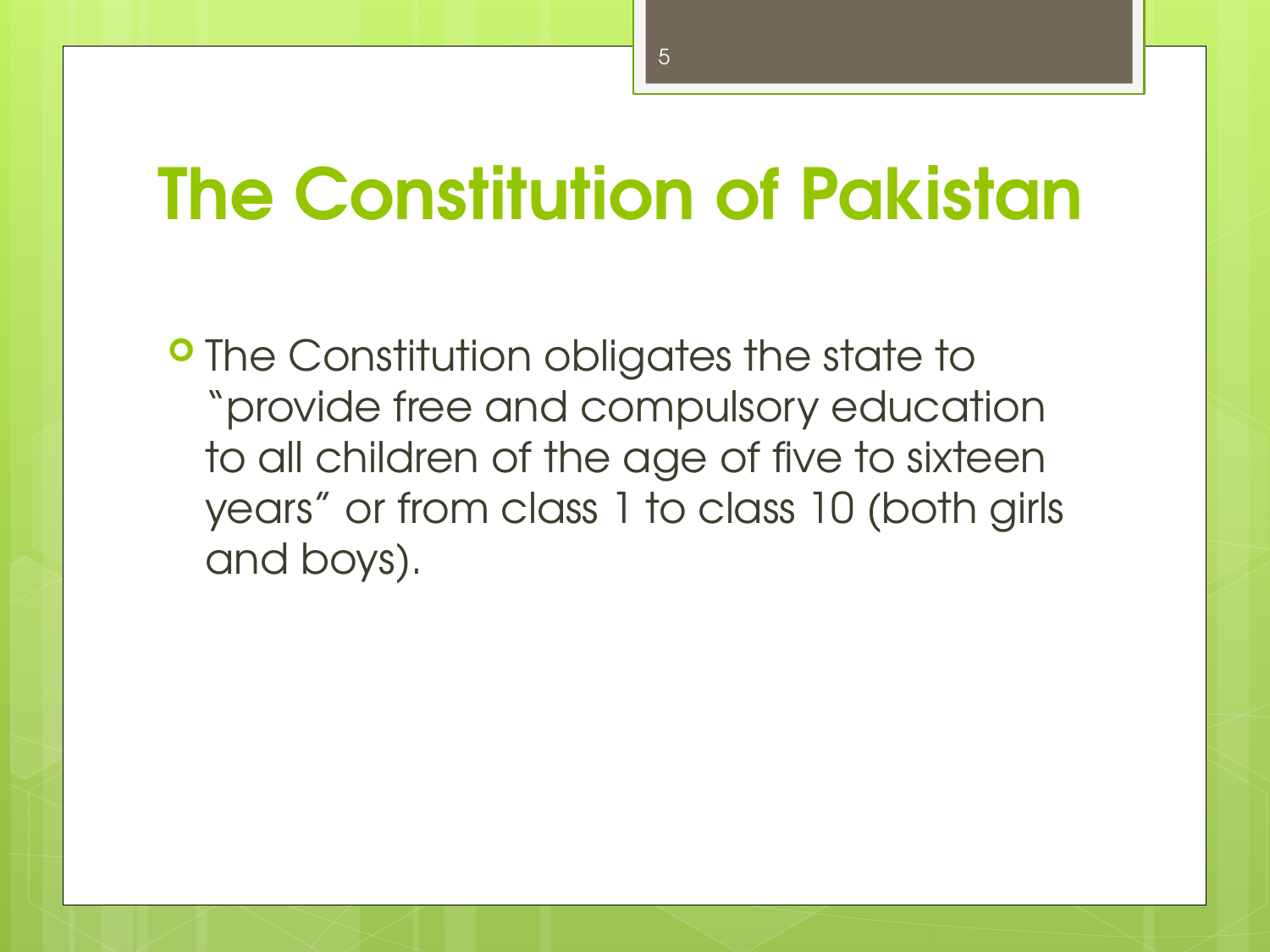

5
# The Constitution of Pakistan
The Constitution obligates the state to “provide free and compulsory education to all children of the age of five to sixteen years” or from class 1 to class 10 (both girls and boys).